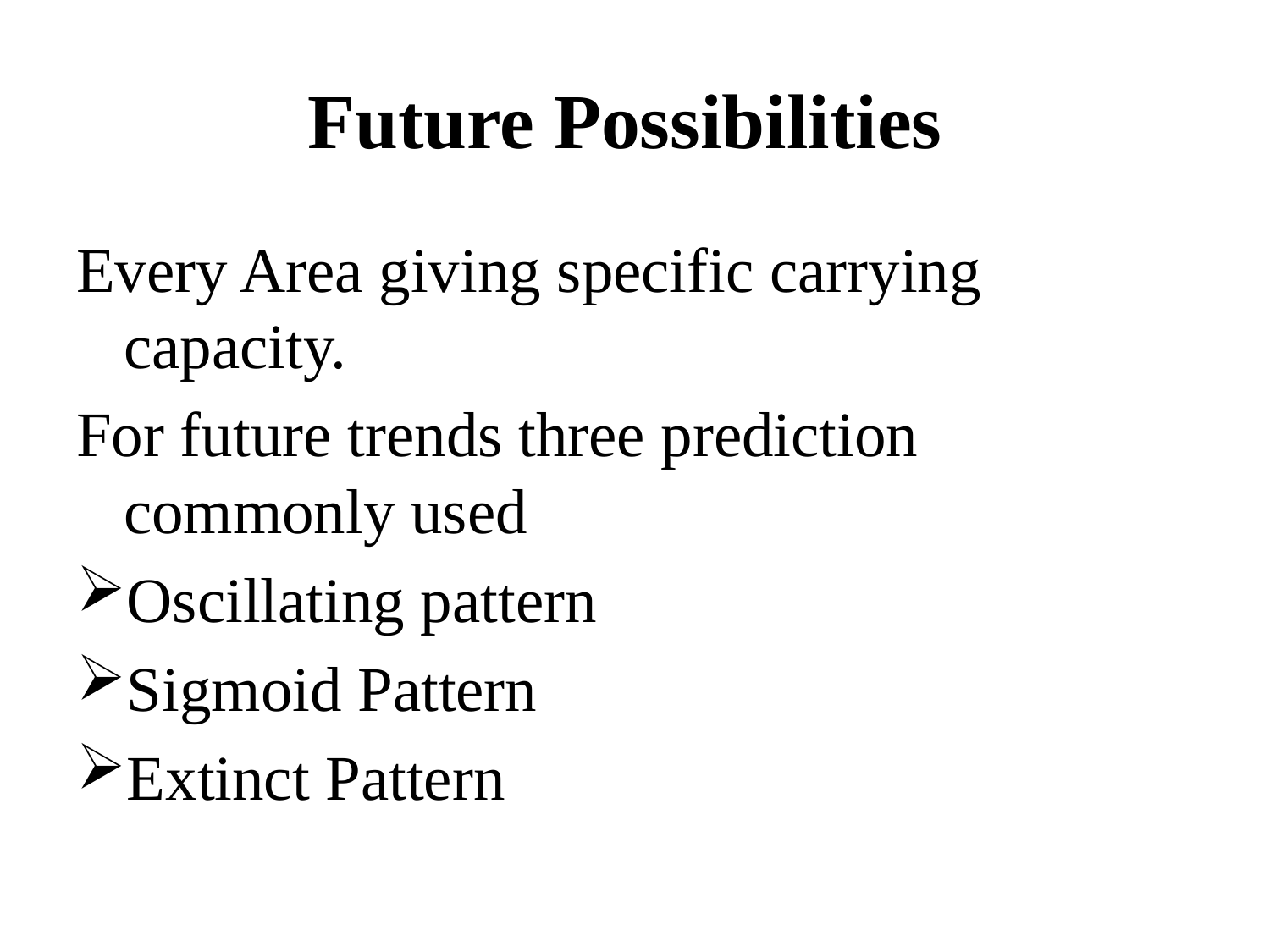

# Future Possibilities
Every Area giving specific carrying capacity.
For future trends three prediction commonly used
Oscillating pattern
Sigmoid Pattern
Extinct Pattern